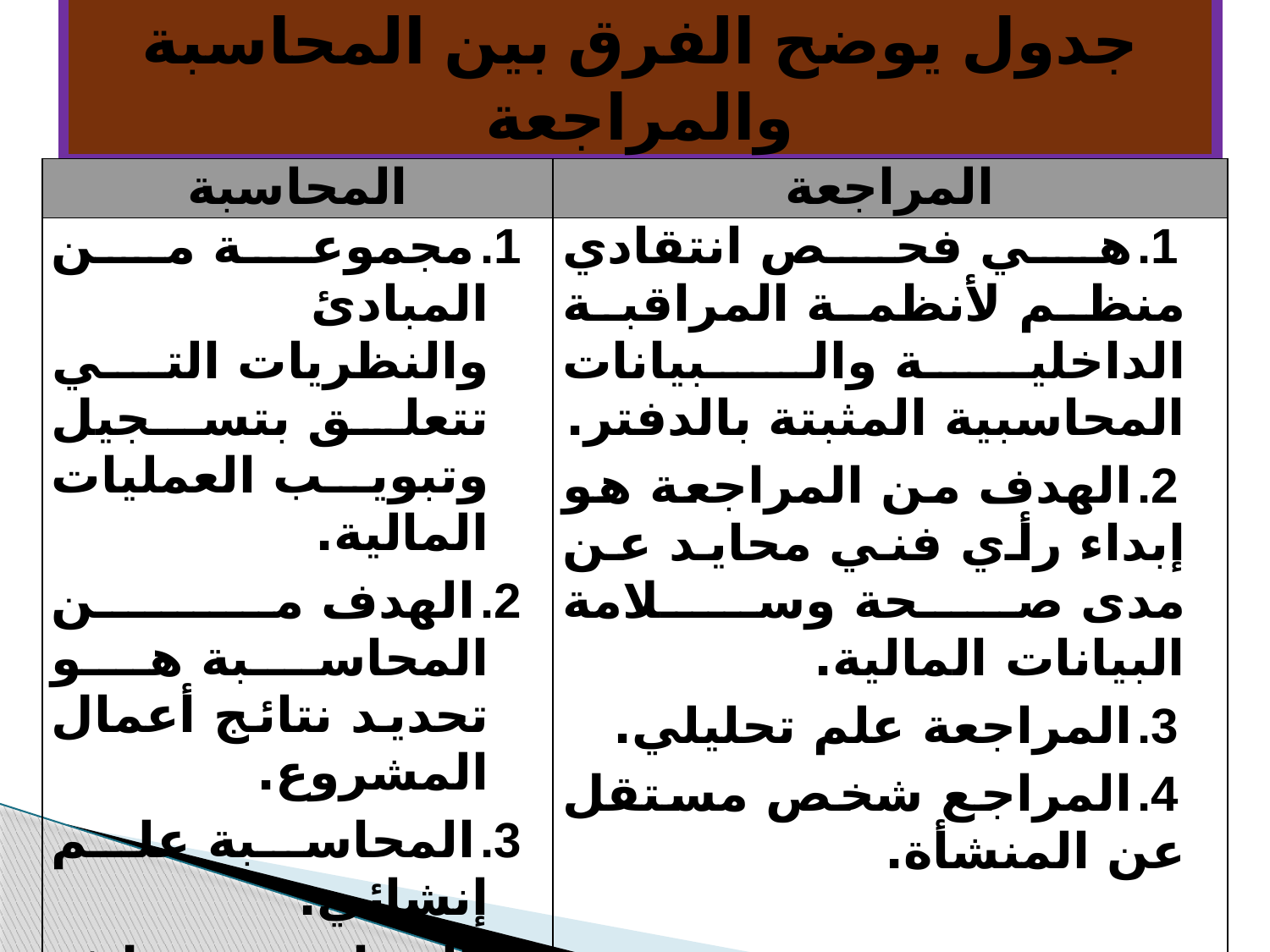

جدول يوضح الفرق بين المحاسبة والمراجعة
| المحاسبة | المراجعة |
| --- | --- |
| مجموعة من المبادئ والنظريات التي تتعلق بتسجيل وتبويب العمليات المالية. الهدف من المحاسبة هو تحديد نتائج أعمال المشروع. المحاسبة علم إنشائي. المحاسب موظف تابع للمنشأة | هي فحص انتقادي منظم لأنظمة المراقبة الداخلية والبيانات المحاسبية المثبتة بالدفتر. الهدف من المراجعة هو إبداء رأي فني محايد عن مدى صحة وسلامة البيانات المالية. المراجعة علم تحليلي. المراجع شخص مستقل عن المنشأة. |